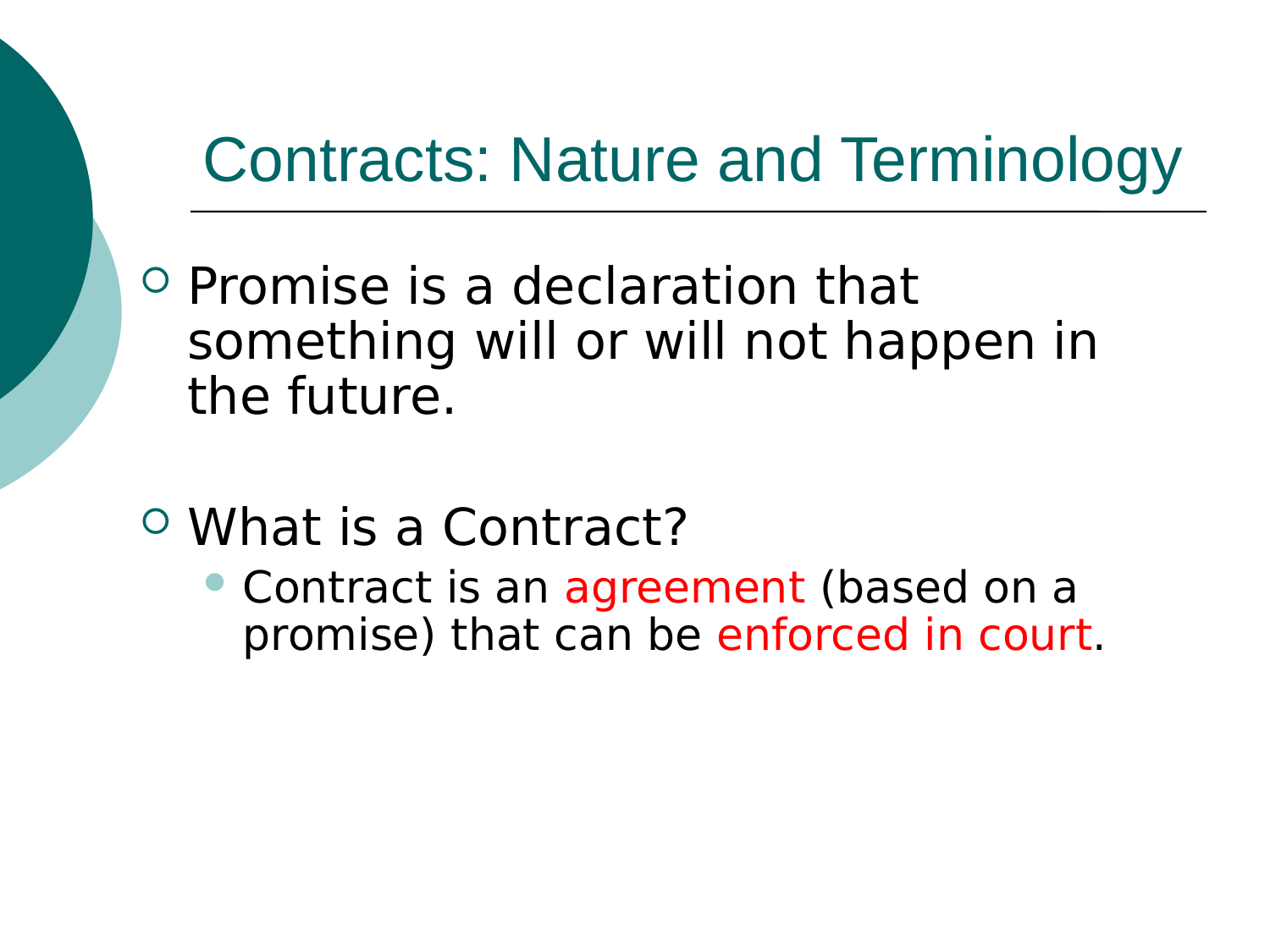

Contracts: Nature and Terminology
Promise is a declaration that something will or will not happen in the future.

What is a Contract?
Contract is an agreement (based on a promise) that can be enforced in court.